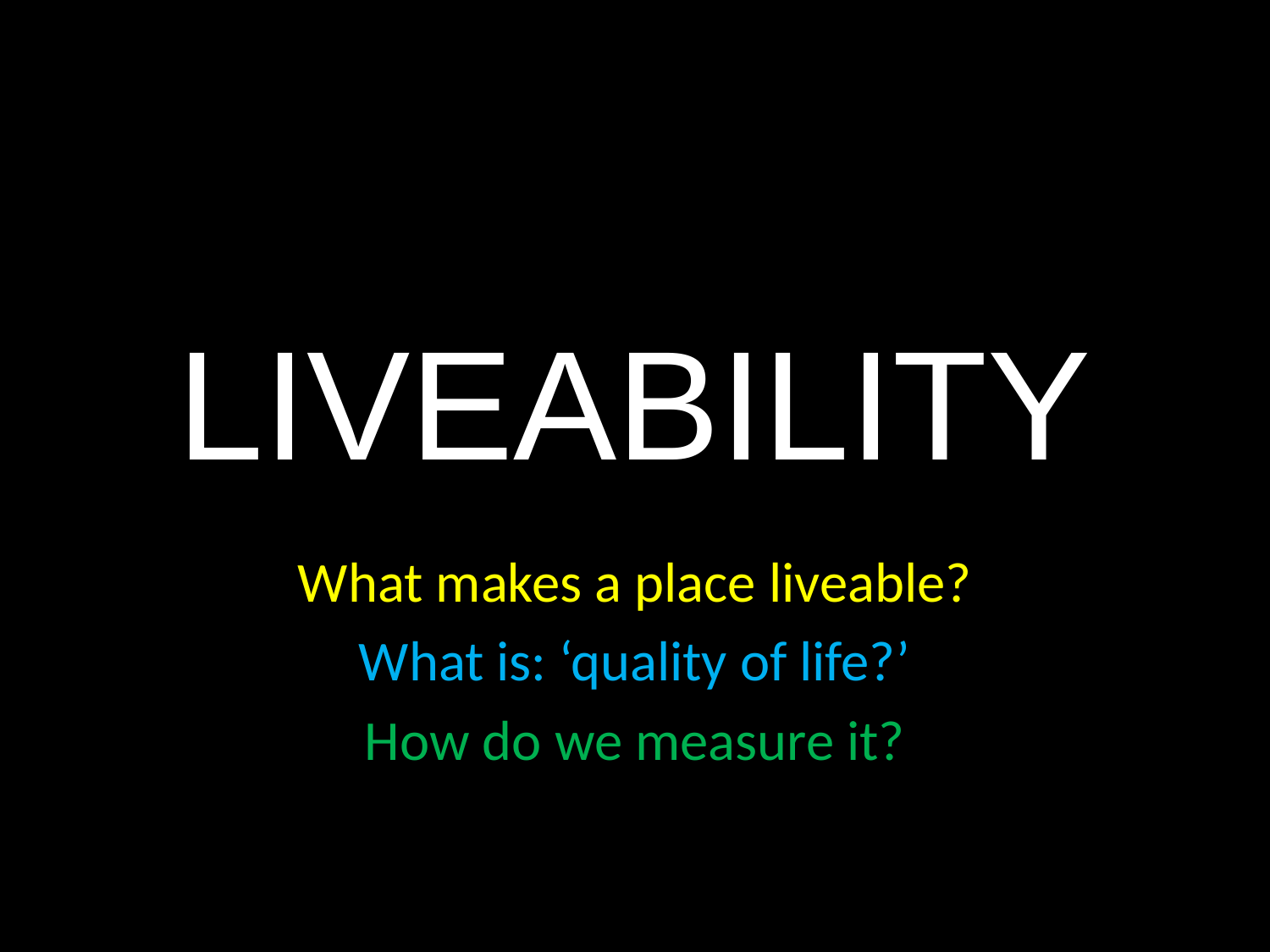

# LIVEABILITY
What makes a place liveable?
What is: ‘quality of life?’
How do we measure it?